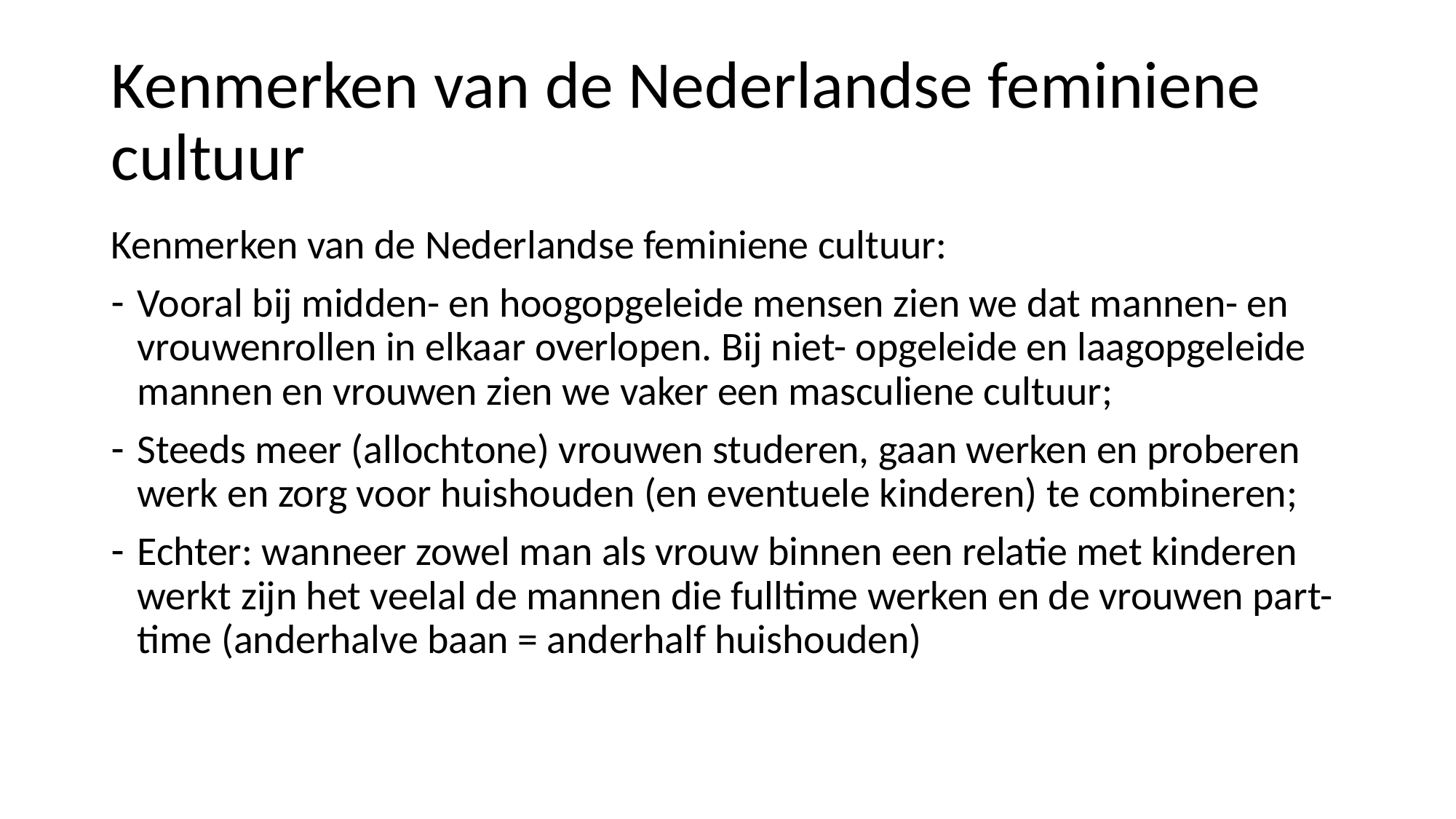

# Kenmerken van de Nederlandse feminiene cultuur
Kenmerken van de Nederlandse feminiene cultuur:
Vooral bij midden- en hoogopgeleide mensen zien we dat mannen- en vrouwenrollen in elkaar overlopen. Bij niet- opgeleide en laagopgeleide mannen en vrouwen zien we vaker een masculiene cultuur;
Steeds meer (allochtone) vrouwen studeren, gaan werken en proberen werk en zorg voor huishouden (en eventuele kinderen) te combineren;
Echter: wanneer zowel man als vrouw binnen een relatie met kinderen werkt zijn het veelal de mannen die fulltime werken en de vrouwen part- time (anderhalve baan = anderhalf huishouden)